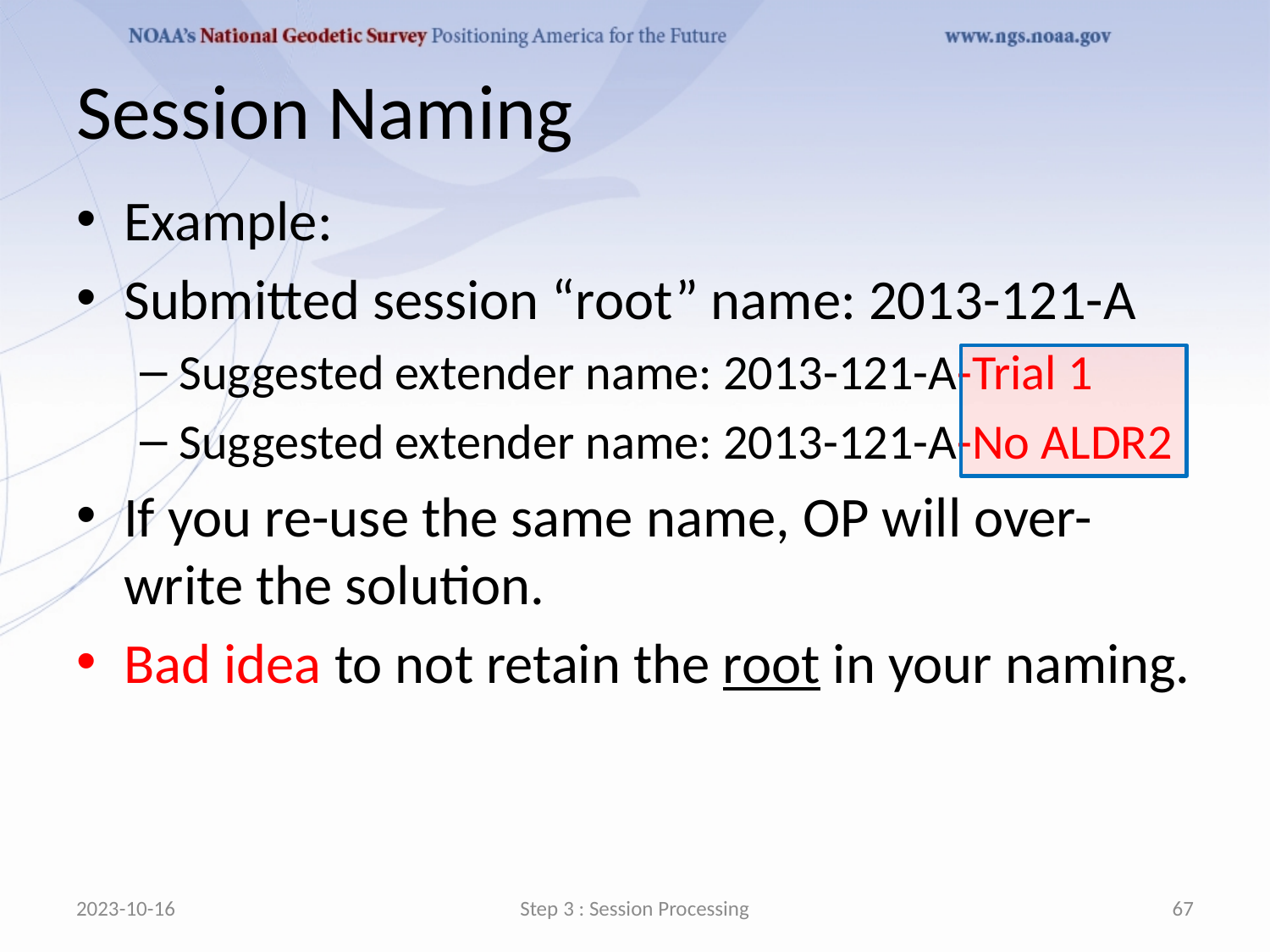

# Session Naming
Example:
Submitted session “root” name: 2013-121-A
Suggested extender name: 2013-121-A-Trial 1
Suggested extender name: 2013-121-A-No ALDR2
If you re-use the same name, OP will over-write the solution.
Bad idea to not retain the root in your naming.

2023-10-16
Step 3 : Session Processing
67